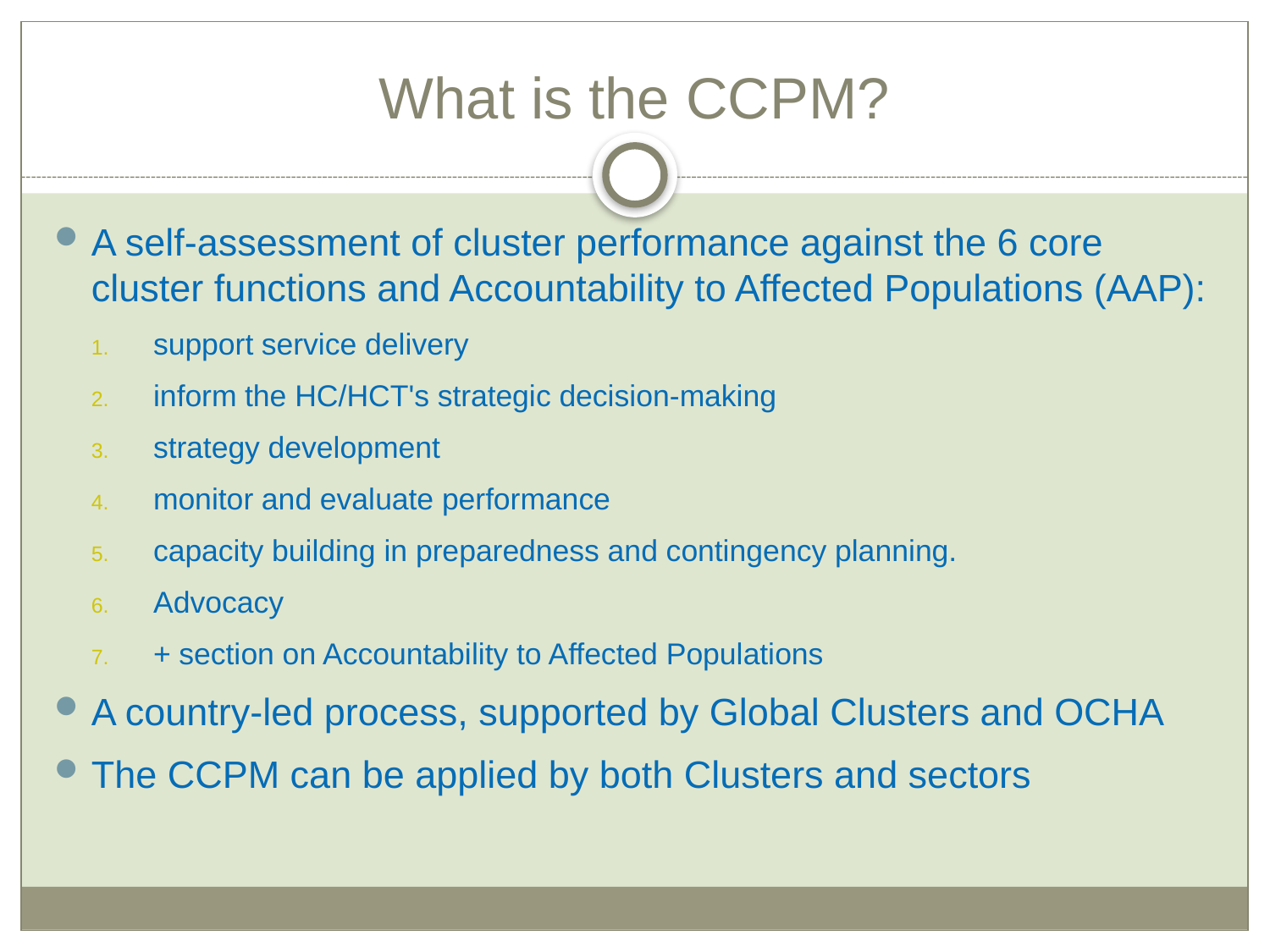

# What is the CCPM?
A self-assessment of cluster performance against the 6 core cluster functions and Accountability to Affected Populations (AAP):
support service delivery
inform the HC/HCT's strategic decision-making
strategy development
monitor and evaluate performance
capacity building in preparedness and contingency planning.
Advocacy
+ section on Accountability to Affected Populations
A country-led process, supported by Global Clusters and OCHA
The CCPM can be applied by both Clusters and sectors